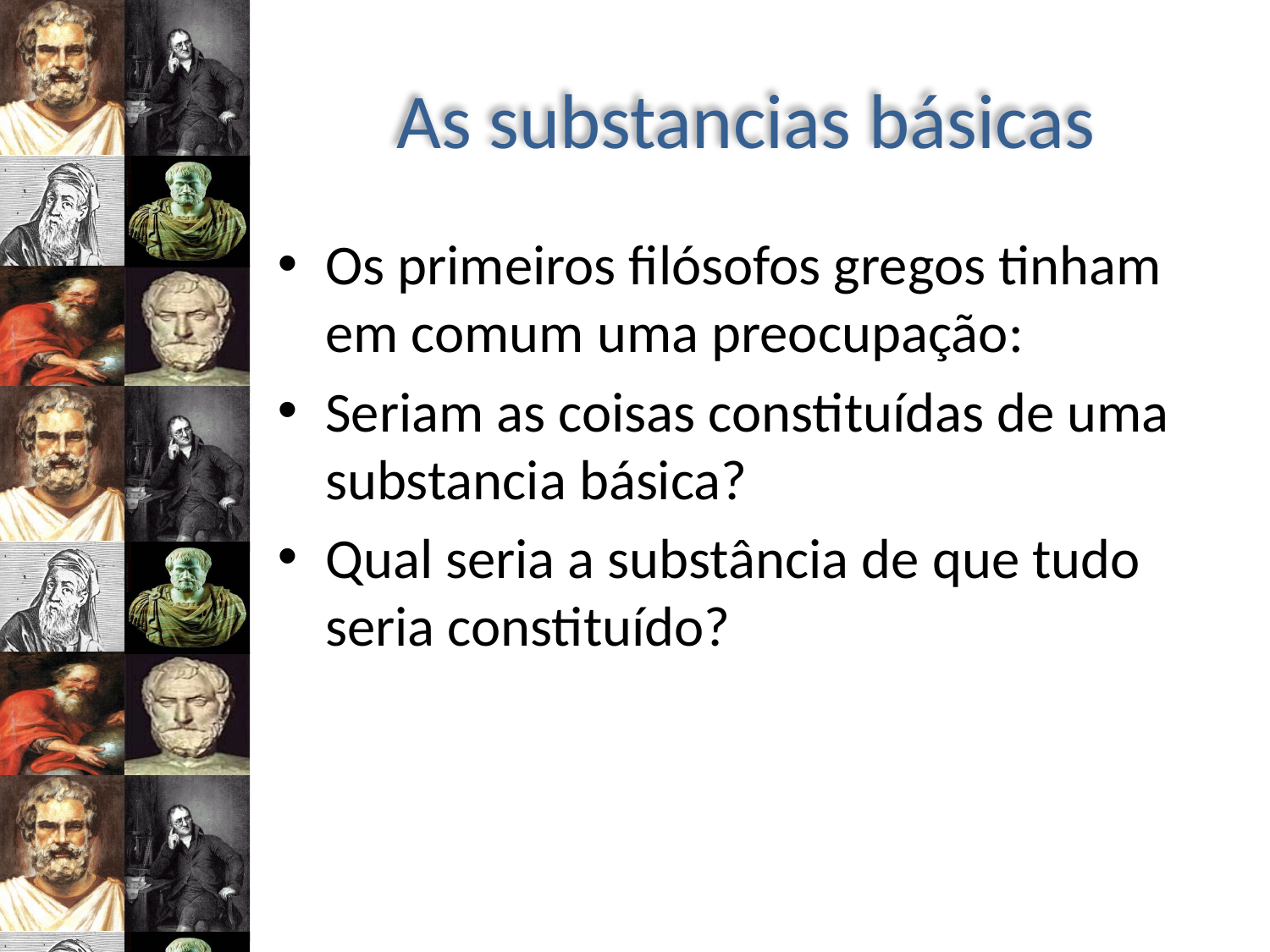

# As substancias básicas
Os primeiros filósofos gregos tinham em comum uma preocupação:
Seriam as coisas constituídas de uma substancia básica?
Qual seria a substância de que tudo seria constituído?